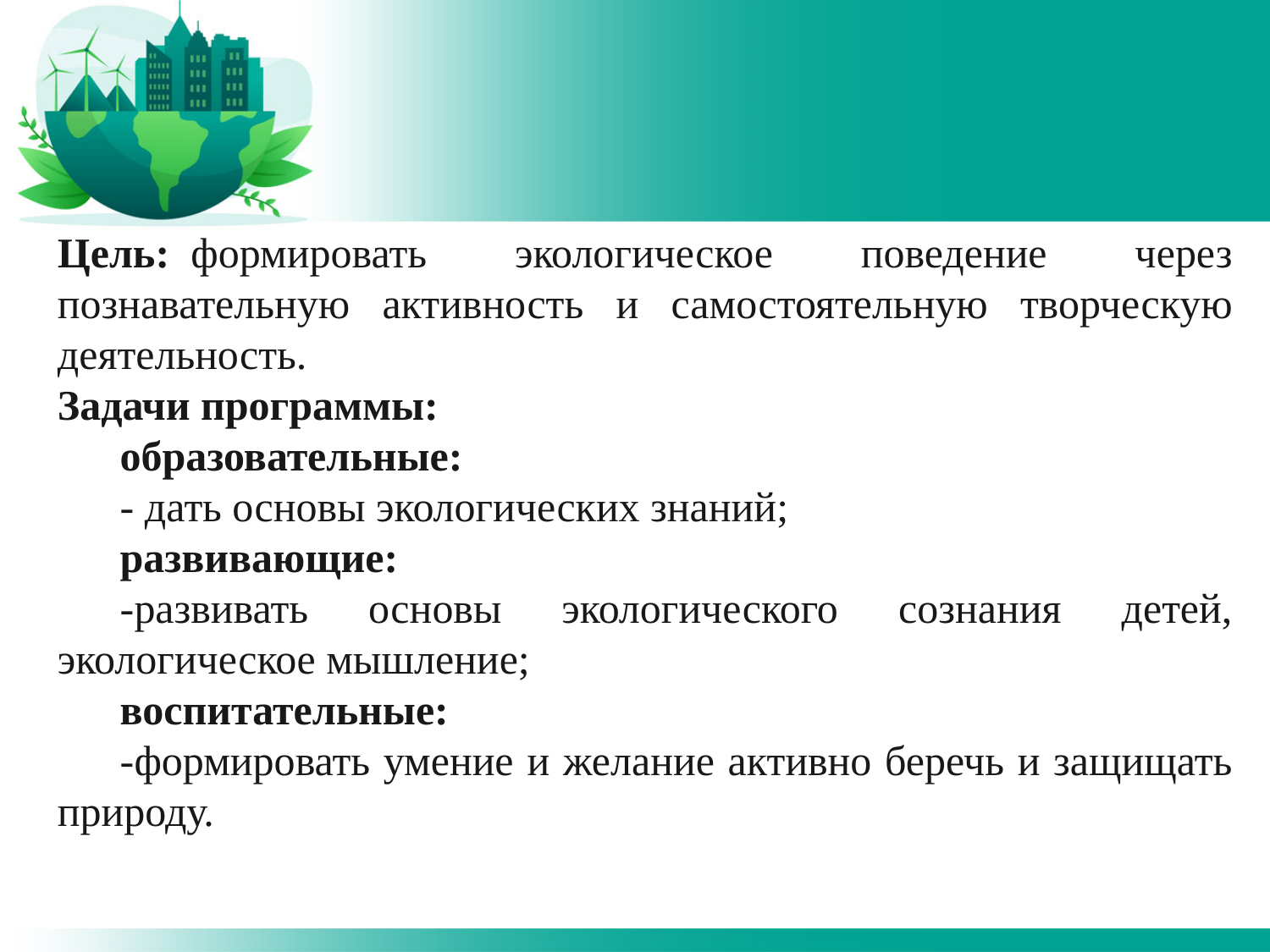

Цель:  формировать экологическое поведение через познавательную активность и самостоятельную творческую деятельность.
Задачи программы:
образовательные:
- дать основы экологических знаний;
развивающие:
-развивать основы экологического сознания детей, экологическое мышление;
воспитательные:
-формировать умение и желание активно беречь и защищать природу.